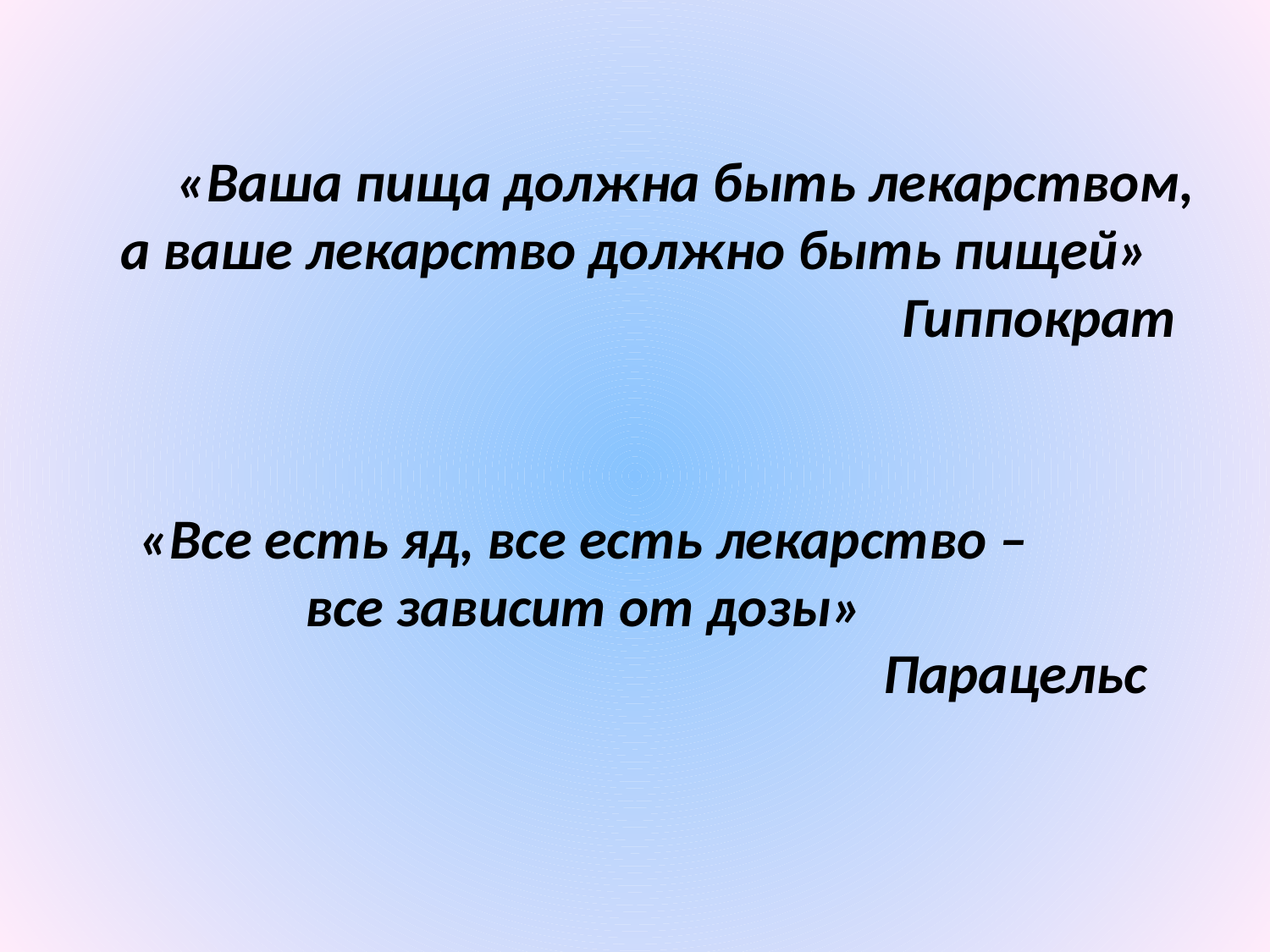

«Ваша пища должна быть лекарством,
 а ваше лекарство должно быть пищей»
                                                                      Гиппократ
«Все есть яд, все есть лекарство –
 все зависит от дозы»
                                                                    Парацельс